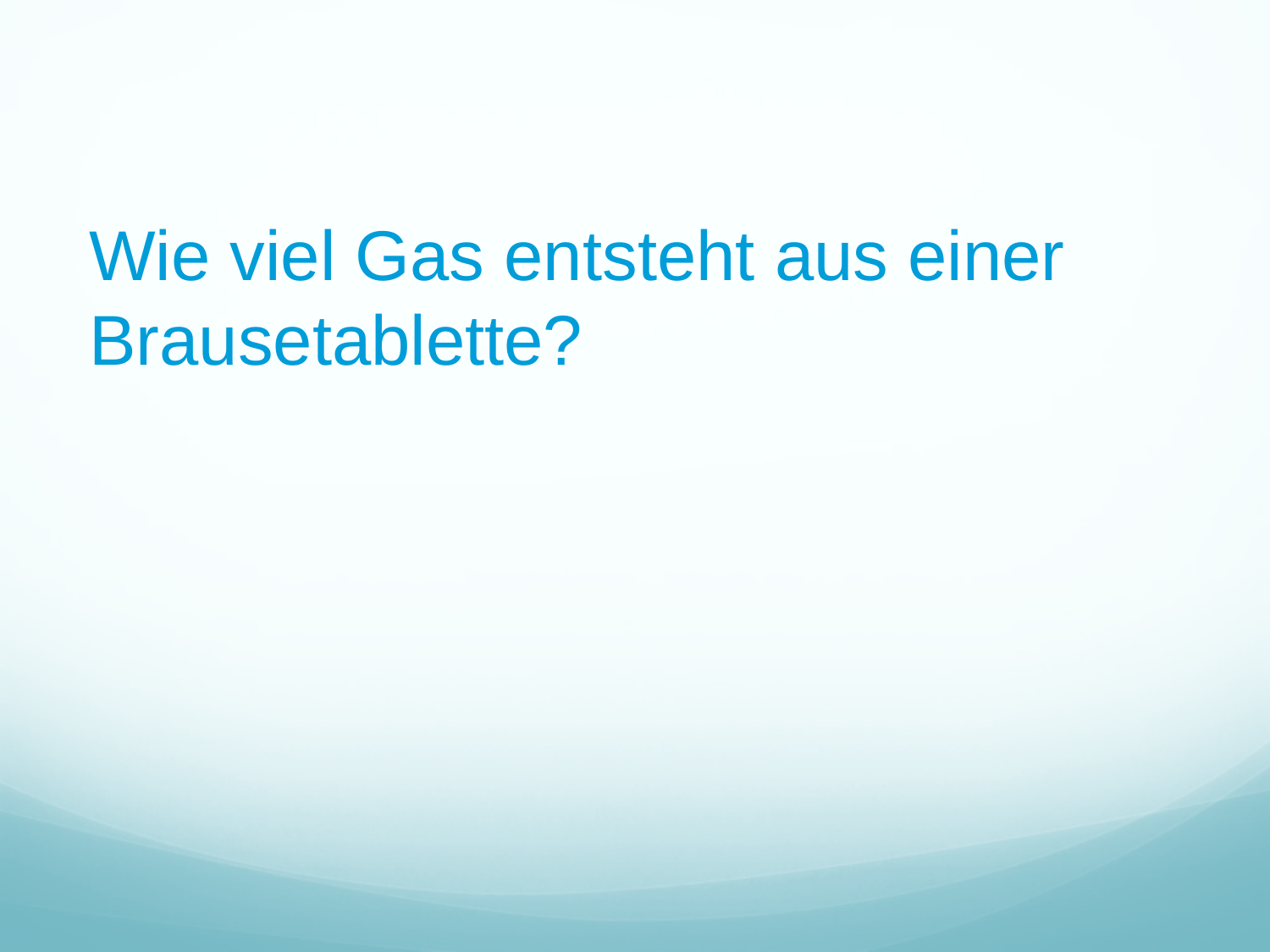

Wie viel Gas entsteht aus einer Brausetablette?